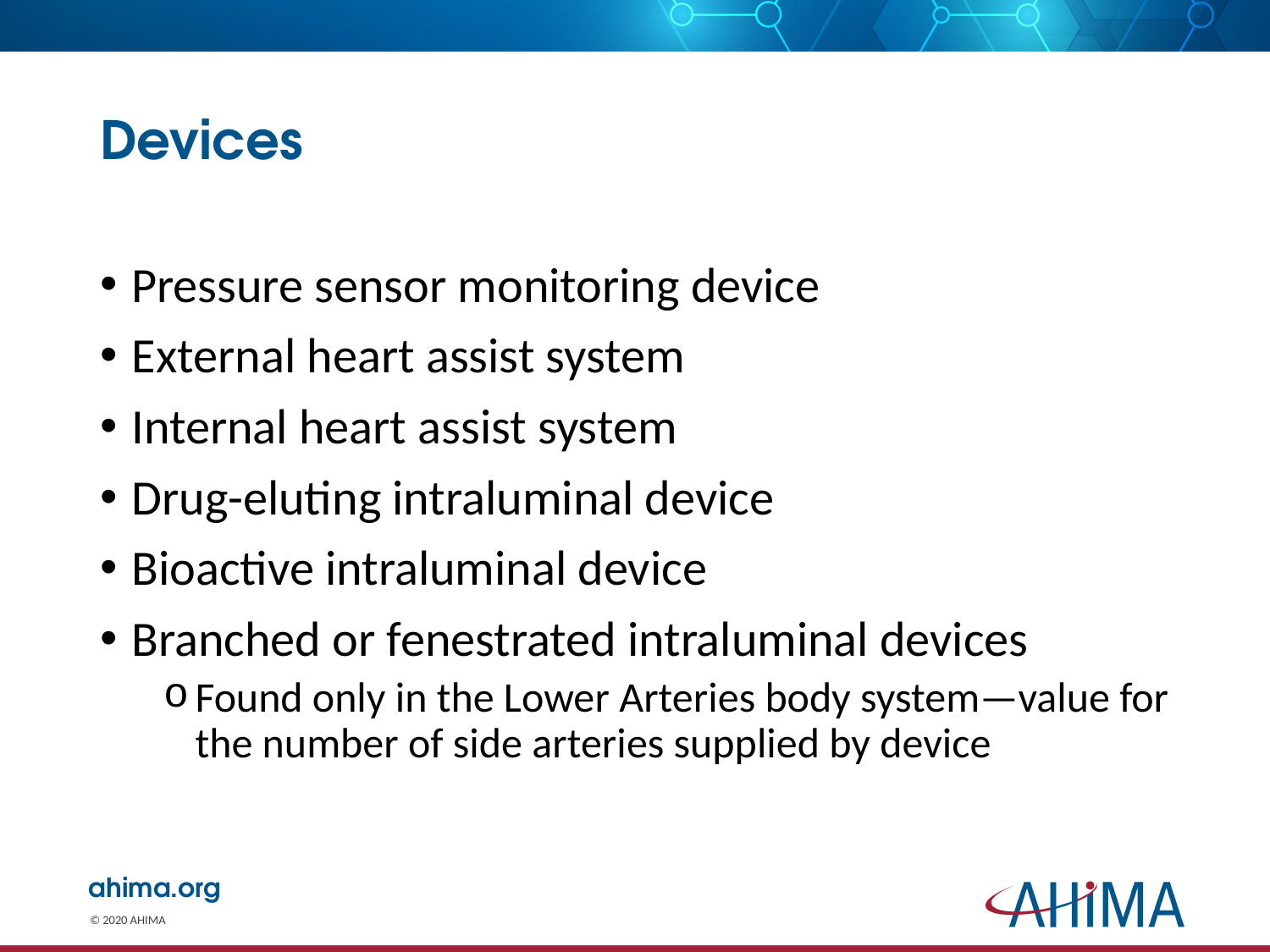

# Devices
Pressure sensor monitoring device
External heart assist system
Internal heart assist system
Drug-eluting intraluminal device
Bioactive intraluminal device
Branched or fenestrated intraluminal devices
Found only in the Lower Arteries body system—value for the number of side arteries supplied by device